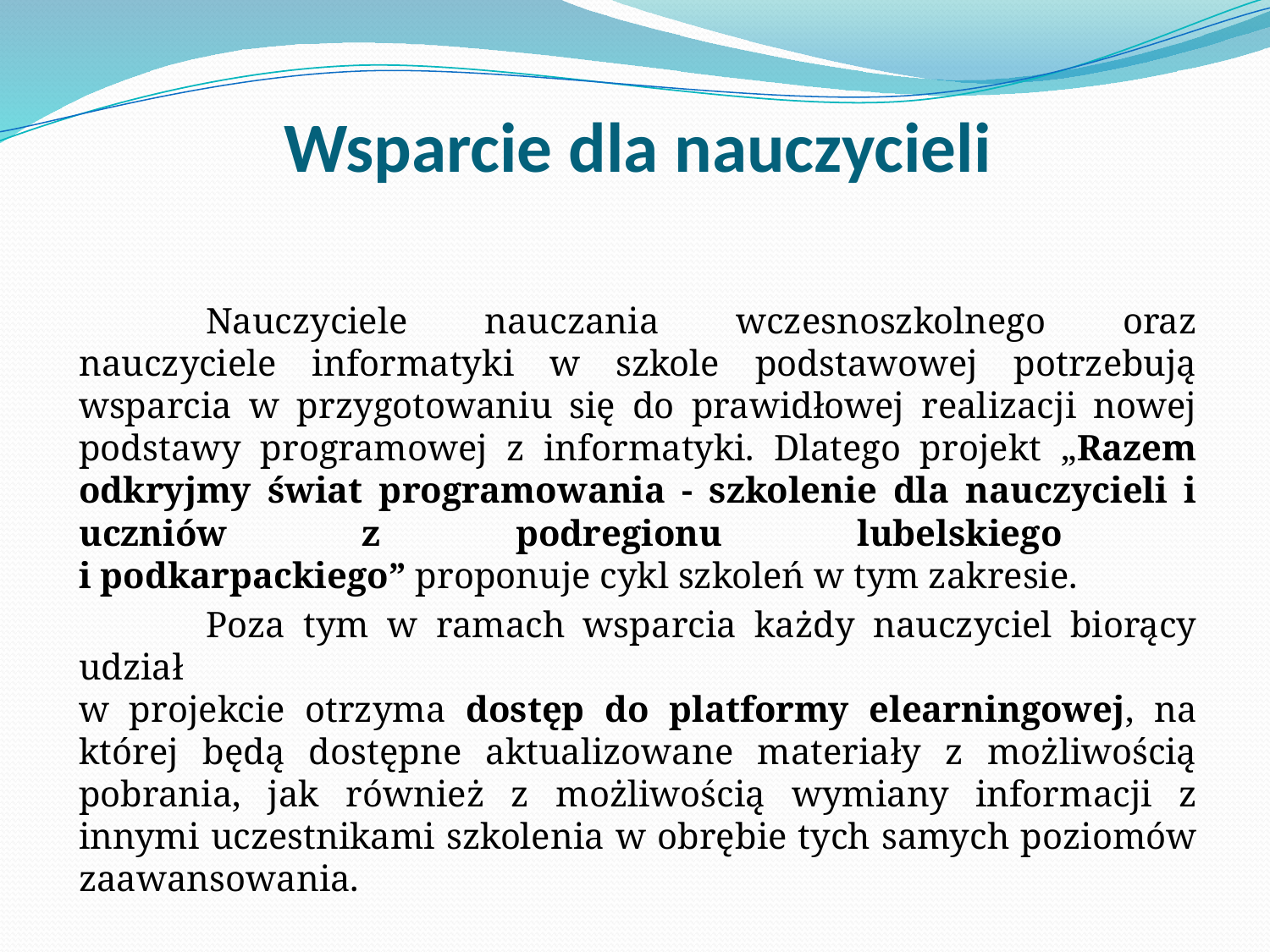

# Wsparcie dla nauczycieli
	Nauczyciele nauczania wczesnoszkolnego oraz nauczyciele informatyki w szkole podstawowej potrzebują wsparcia w przygotowaniu się do prawidłowej realizacji nowej podstawy programowej z informatyki. Dlatego projekt „Razem odkryjmy świat programowania - szkolenie dla nauczycieli i uczniów z podregionu lubelskiego
i podkarpackiego” proponuje cykl szkoleń w tym zakresie.
	Poza tym w ramach wsparcia każdy nauczyciel biorący udział
w projekcie otrzyma dostęp do platformy elearningowej, na której będą dostępne aktualizowane materiały z możliwością pobrania, jak również z możliwością wymiany informacji z innymi uczestnikami szkolenia w obrębie tych samych poziomów zaawansowania.